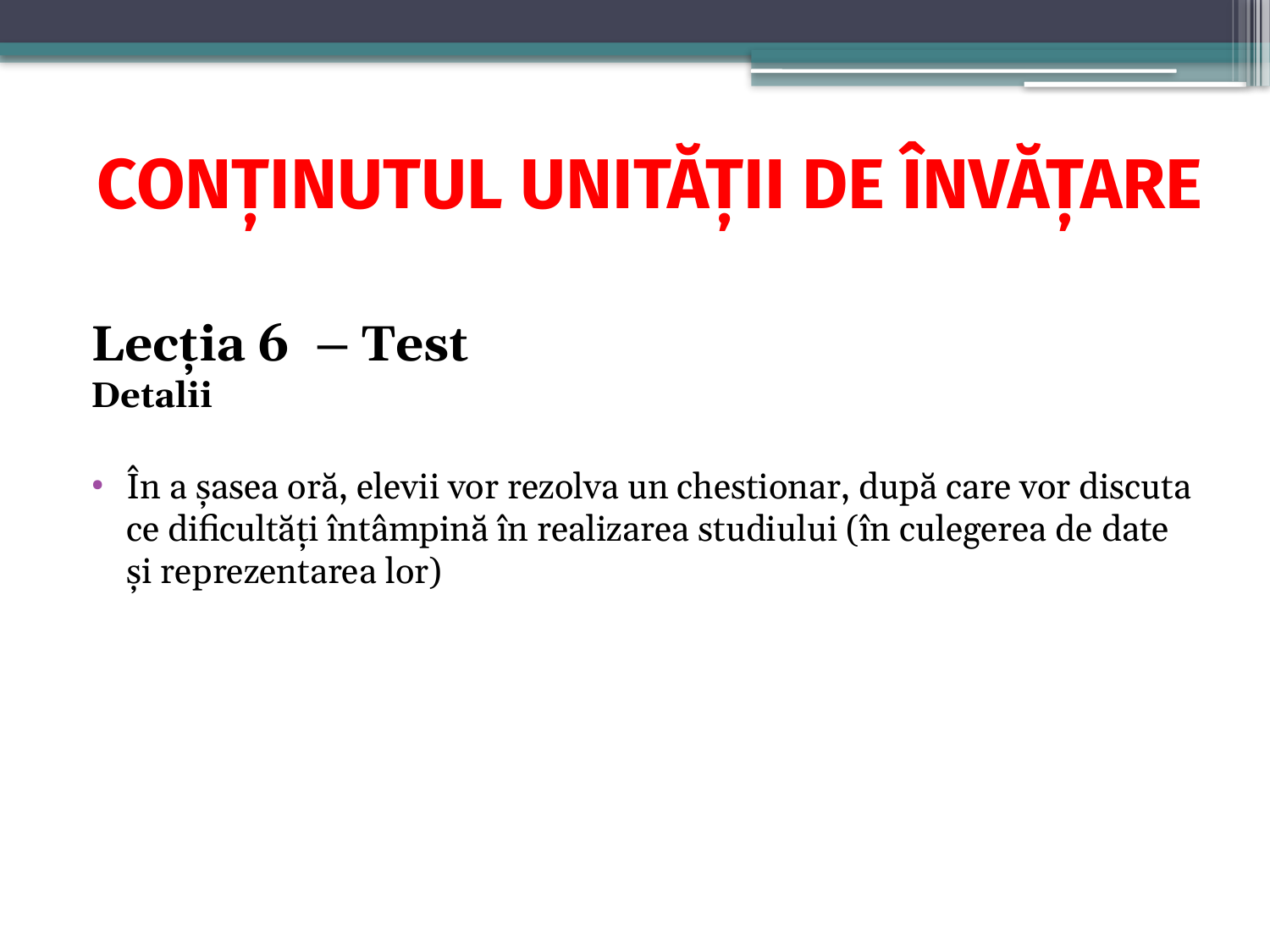

# CONŢINUTUL UNITĂŢII DE ÎNVĂŢARE
Lecţia 6  – Test
Detalii

În a șasea oră, elevii vor rezolva un chestionar, după care vor discuta ce dificultăți întâmpină în realizarea studiului (în culegerea de date și reprezentarea lor)